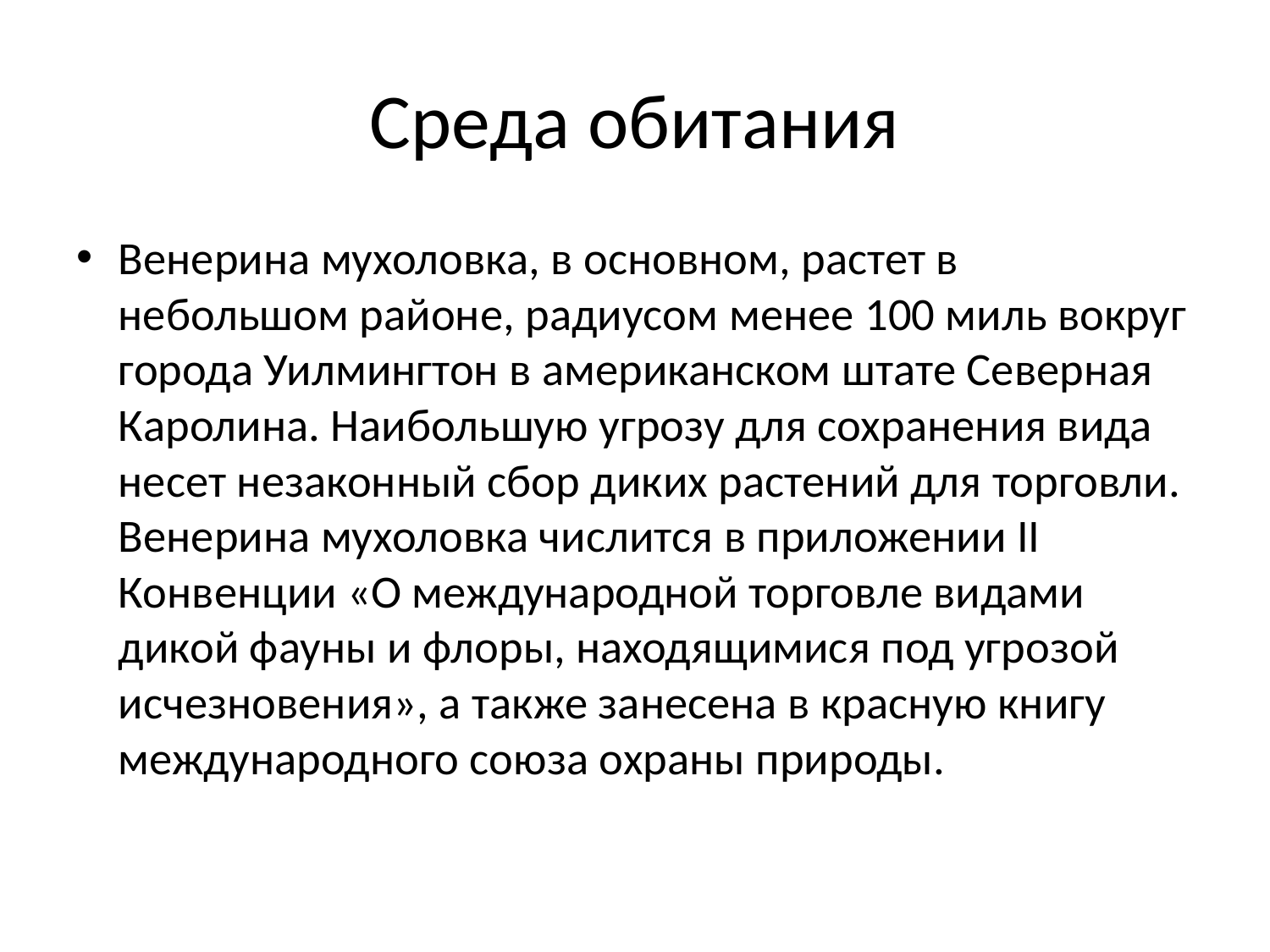

# Среда обитания
Венерина мухоловка, в основном, растет в небольшом районе, радиусом менее 100 миль вокруг города Уилмингтон в американском штате Северная Каролина. Наибольшую угрозу для сохранения вида несет незаконный сбор диких растений для торговли. Венерина мухоловка числится в приложении II Конвенции «О международной торговле видами дикой фауны и флоры, находящимися под угрозой исчезновения», а также занесена в красную книгу международного союза охраны природы.